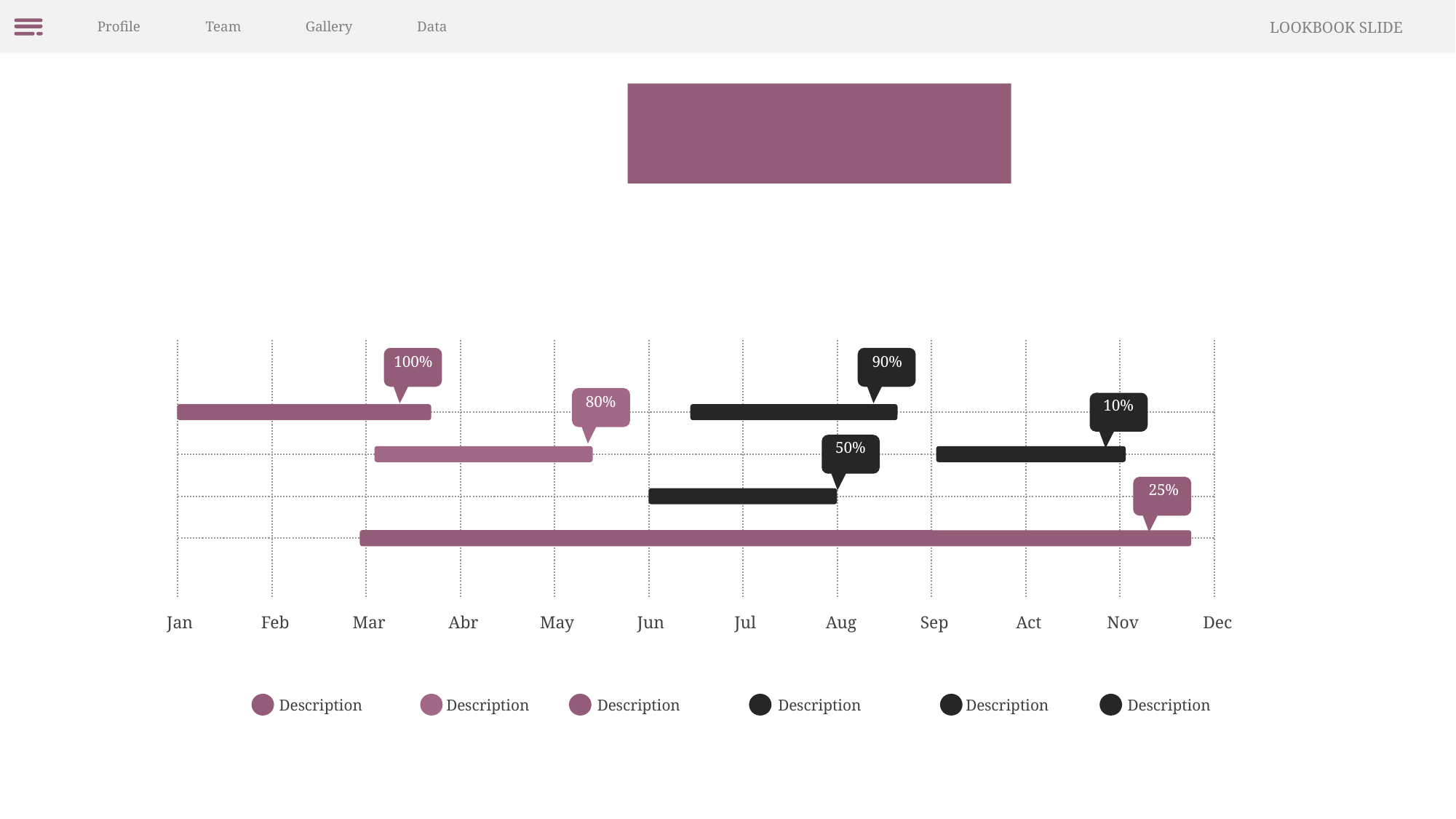

Profile
Team
Gallery
Data
LOOKBOOK SLIDE

Data Infographic

100%
90%

80%

10%

50%

25%

Jan
Feb
Mar
Abr
May
Jun
Jul
Aug
Sep
Act
Nov
Dec

Description
Description
Description
Description
Description
Description